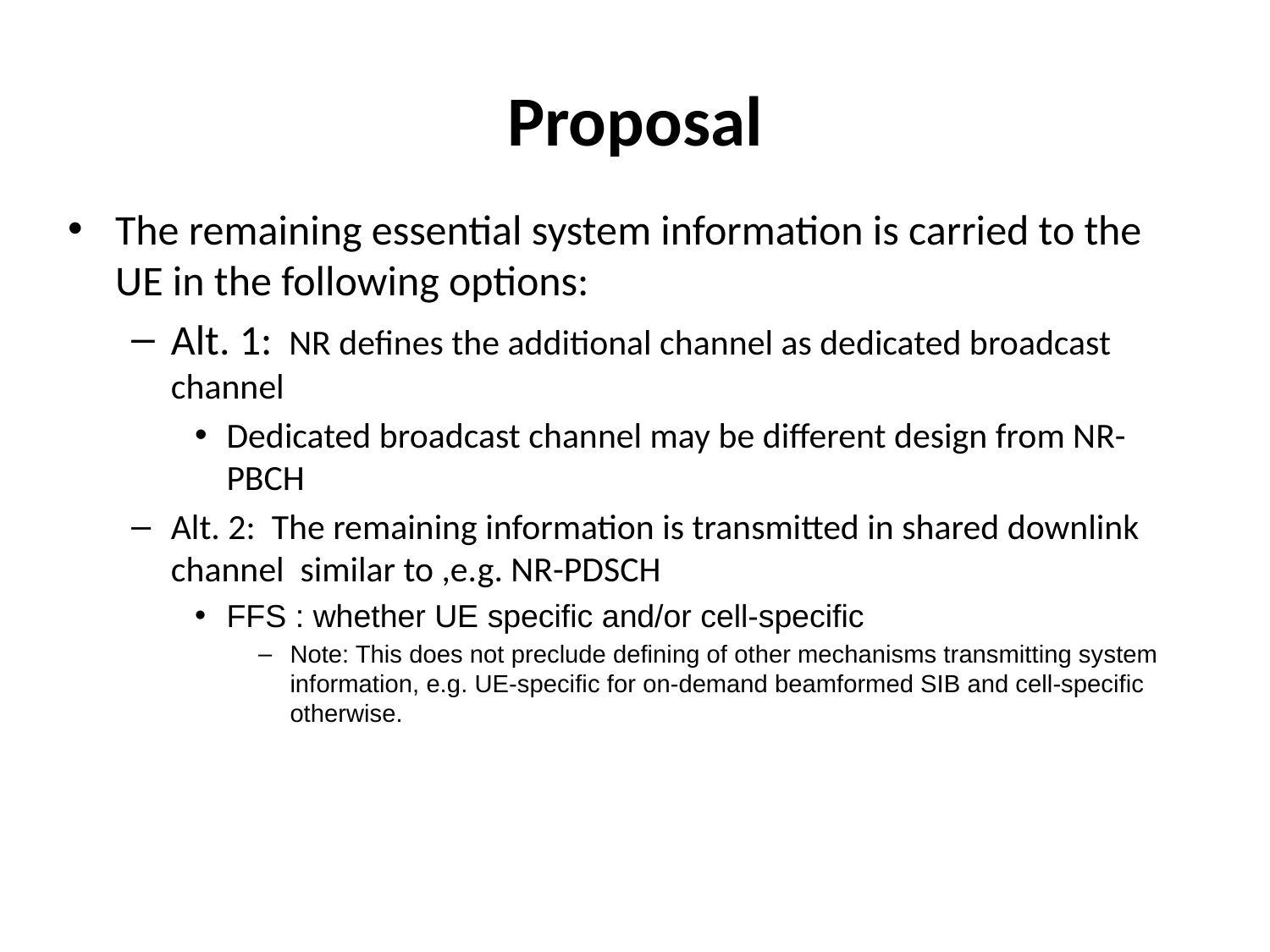

# Proposal
The remaining essential system information is carried to the UE in the following options:
Alt. 1:  NR defines the additional channel as dedicated broadcast channel
Dedicated broadcast channel may be different design from NR-PBCH
Alt. 2:  The remaining information is transmitted in shared downlink channel  similar to ,e.g. NR-PDSCH
FFS : whether UE specific and/or cell-specific
Note: This does not preclude defining of other mechanisms transmitting system information, e.g. UE-specific for on-demand beamformed SIB and cell-specific otherwise.